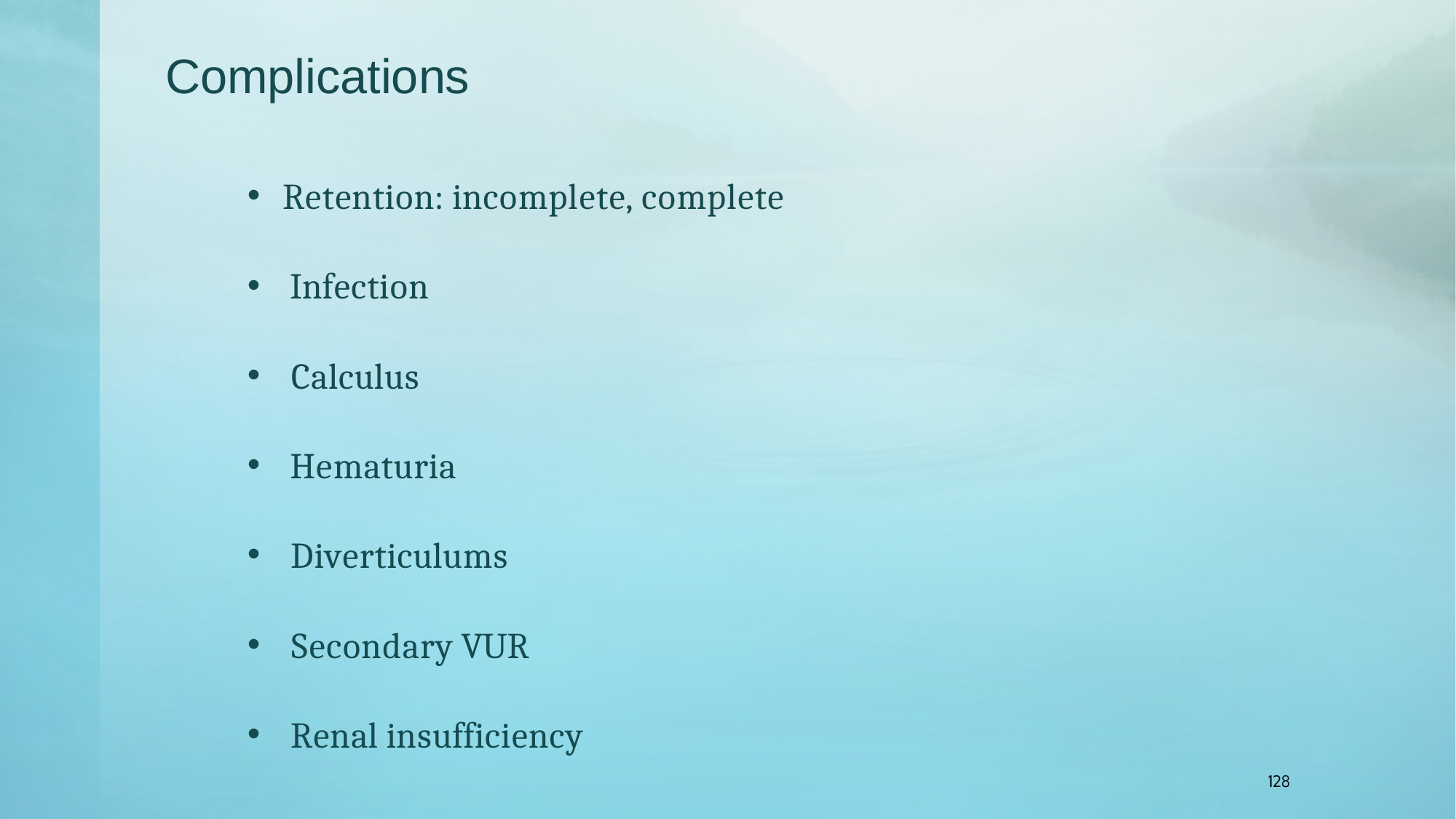

# Complications
 Retention: incomplete, complete
  Infection
  Calculus
  Hematuria
  Diverticulums
  Secondary VUR
  Renal insufficiency
128